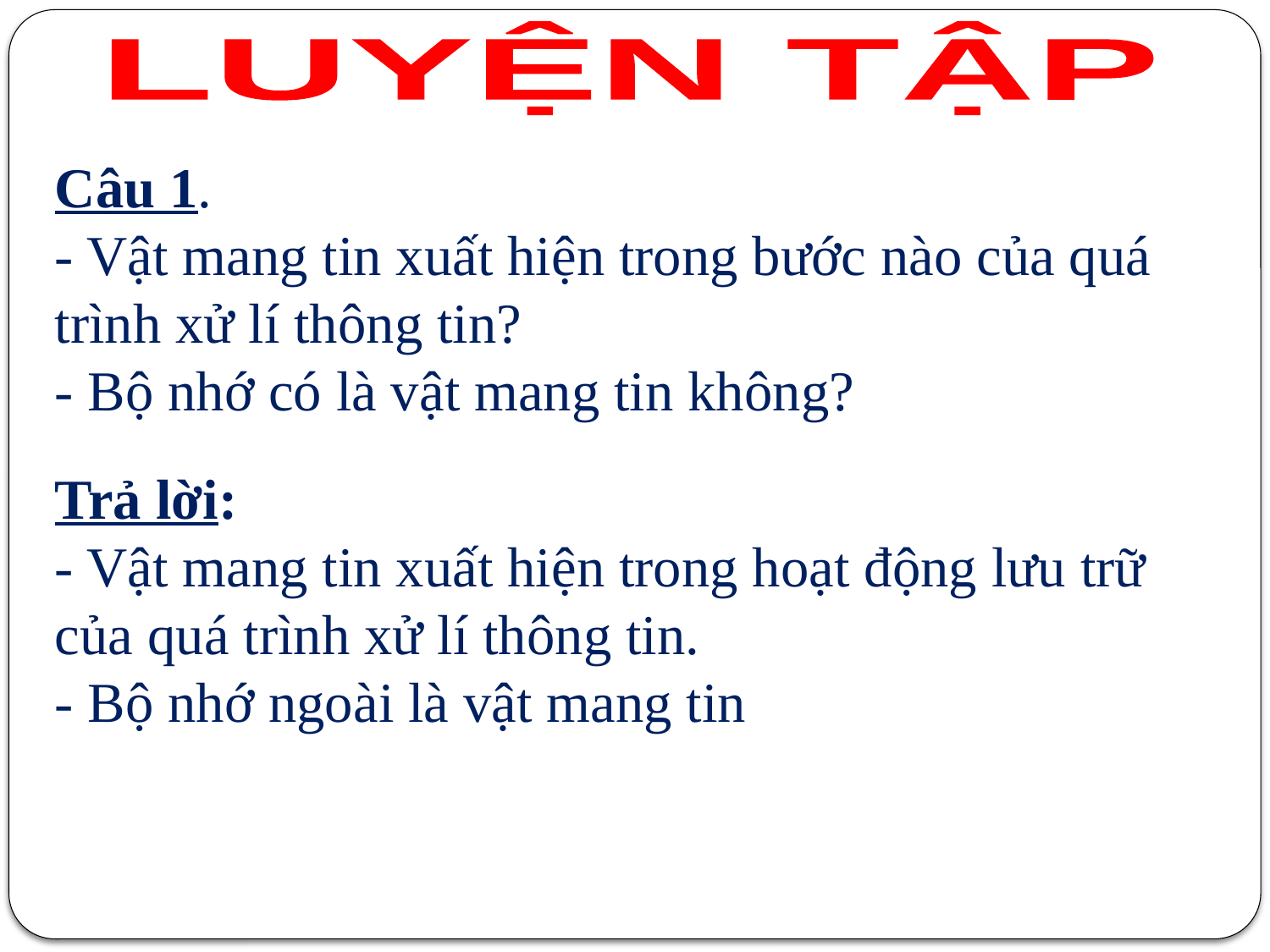

LUYỆN TẬP
Câu 1.
- Vật mang tin xuất hiện trong bước nào của quá trình xử lí thông tin?
- Bộ nhớ có là vật mang tin không?
Trả lời:
- Vật mang tin xuất hiện trong hoạt động lưu trữ của quá trình xử lí thông tin.
- Bộ nhớ ngoài là vật mang tin